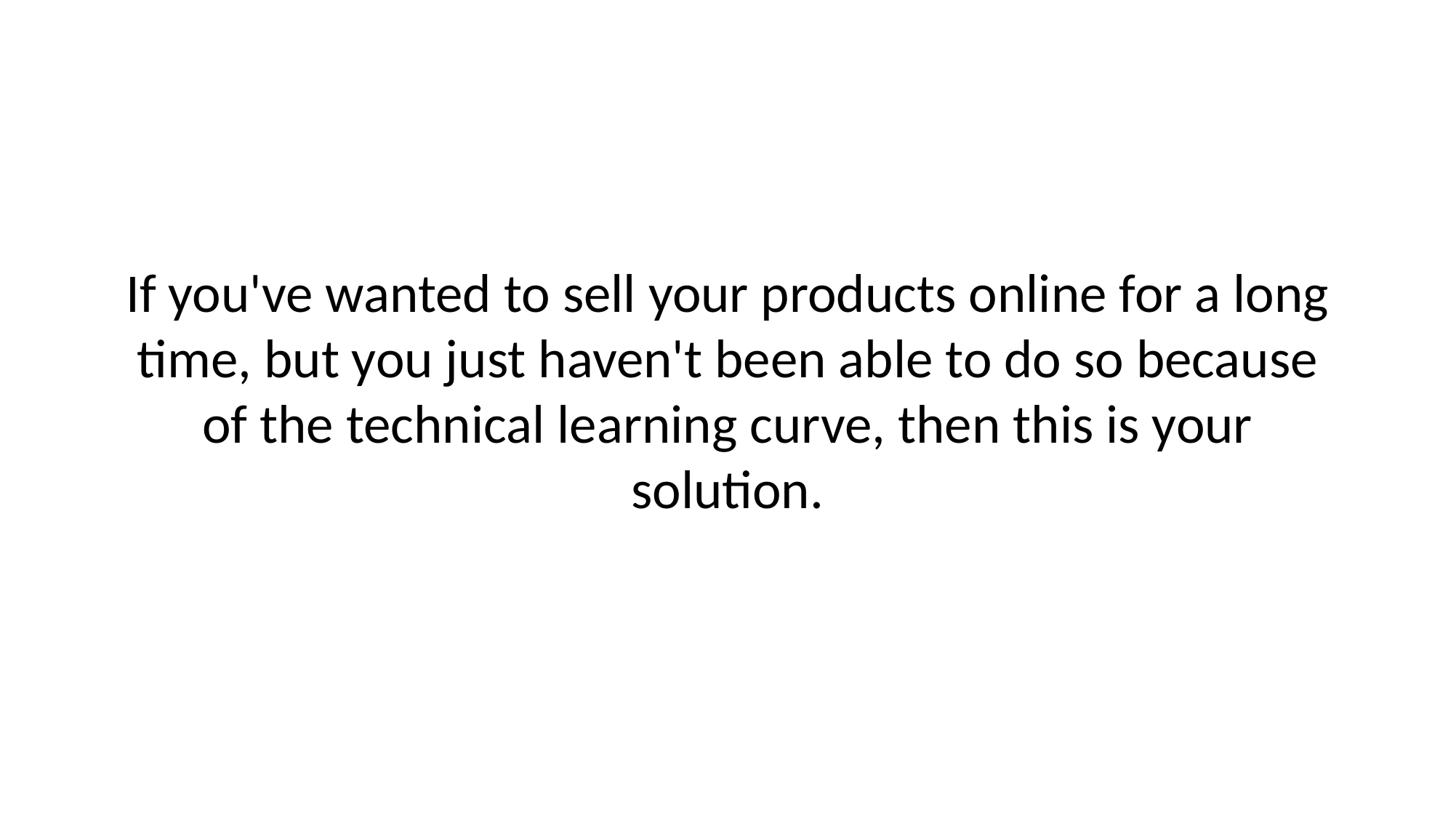

# If you've wanted to sell your products online for a long time, but you just haven't been able to do so because of the technical learning curve, then this is your solution.